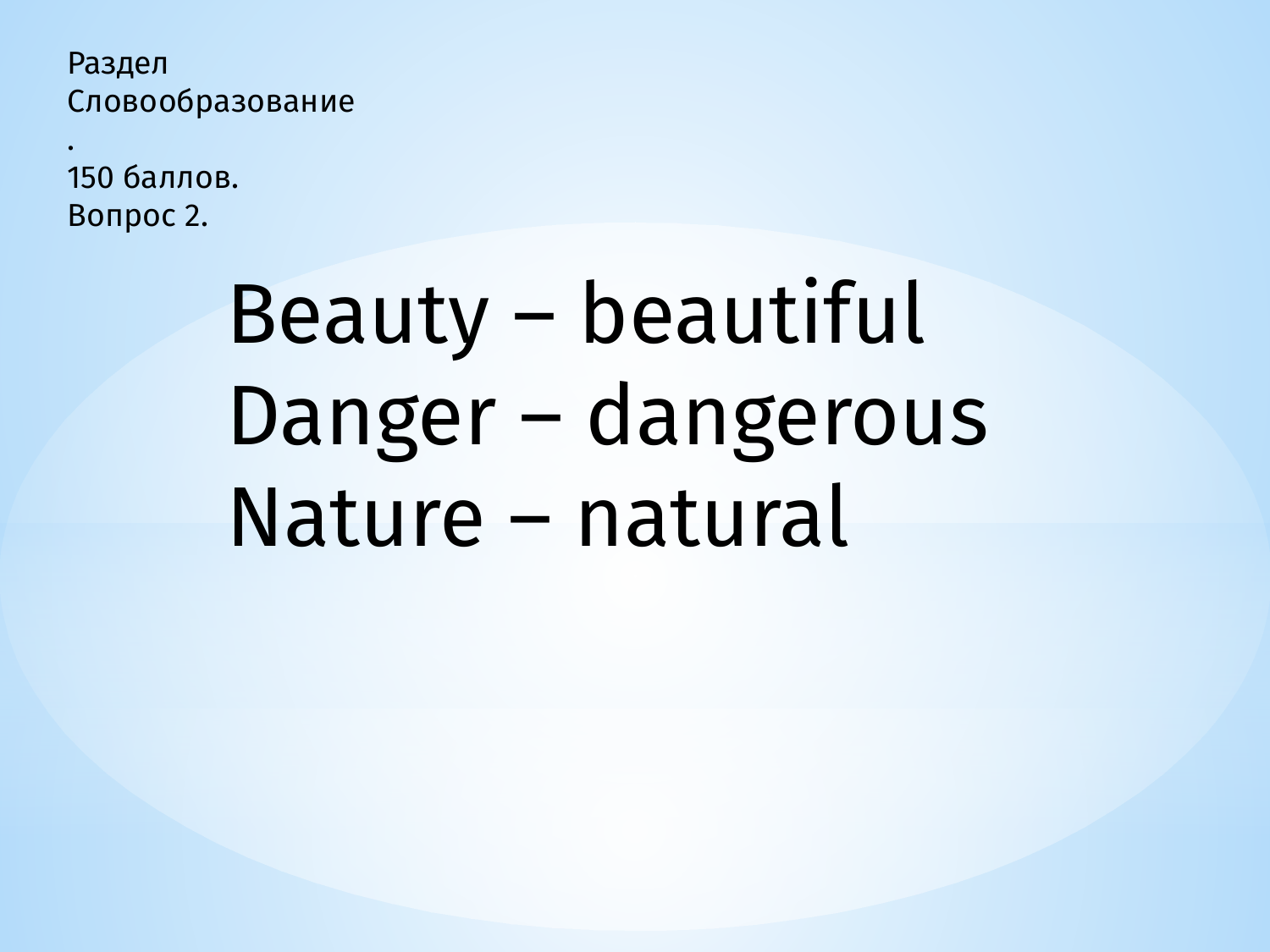

Раздел
Словообразование.
150 баллов.
Вопрос 2.
Beauty – beautiful
Danger – dangerous
Nature – natural